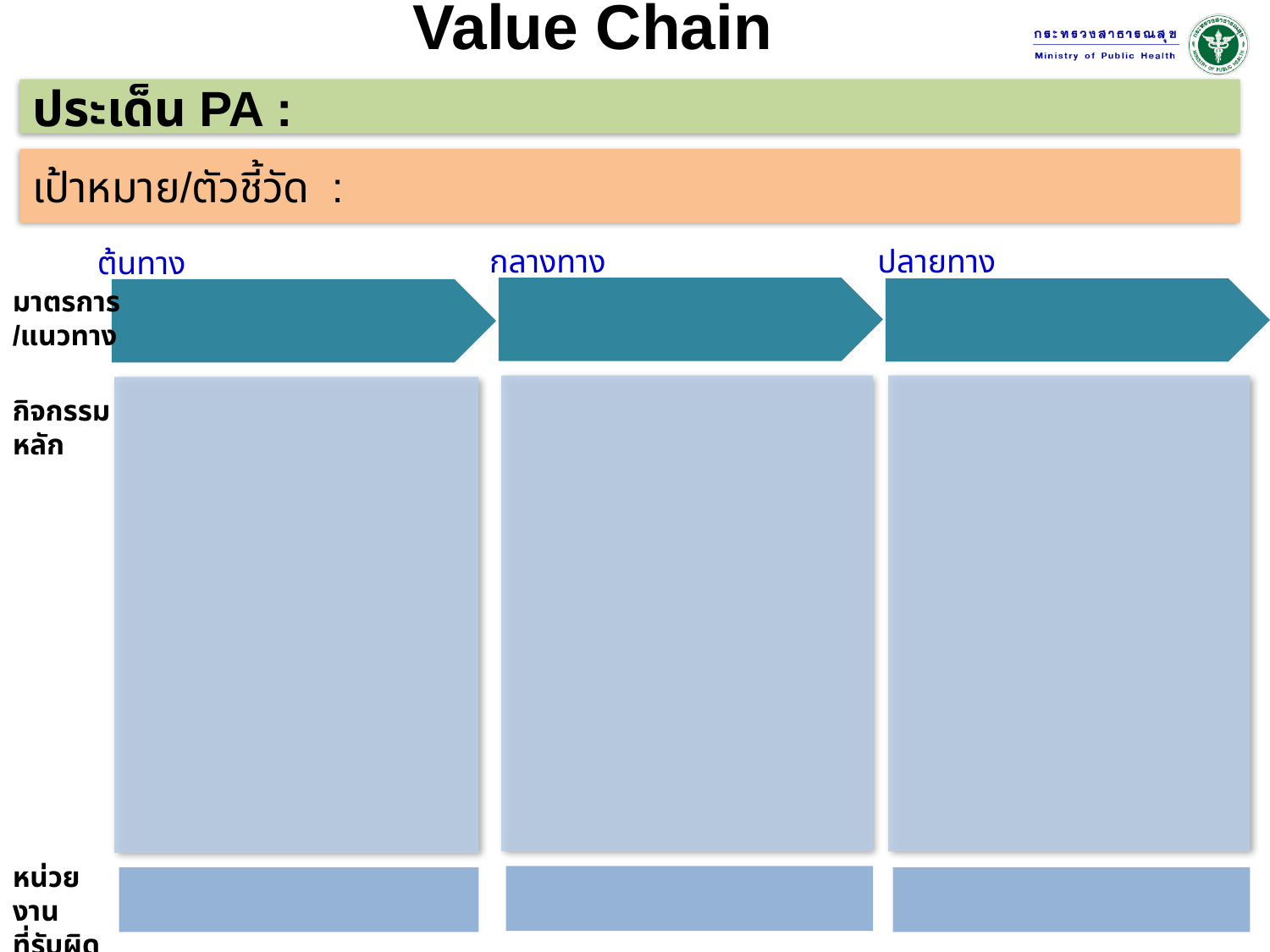

Value Chain
ประเด็น PA :
เป้าหมาย/ตัวชี้วัด  :

กลางทาง
ปลายทาง
ต้นทาง
มาตรการ/แนวทาง

กิจกรรมหลัก
หน่วยงาน
ที่รับผิดชอบ